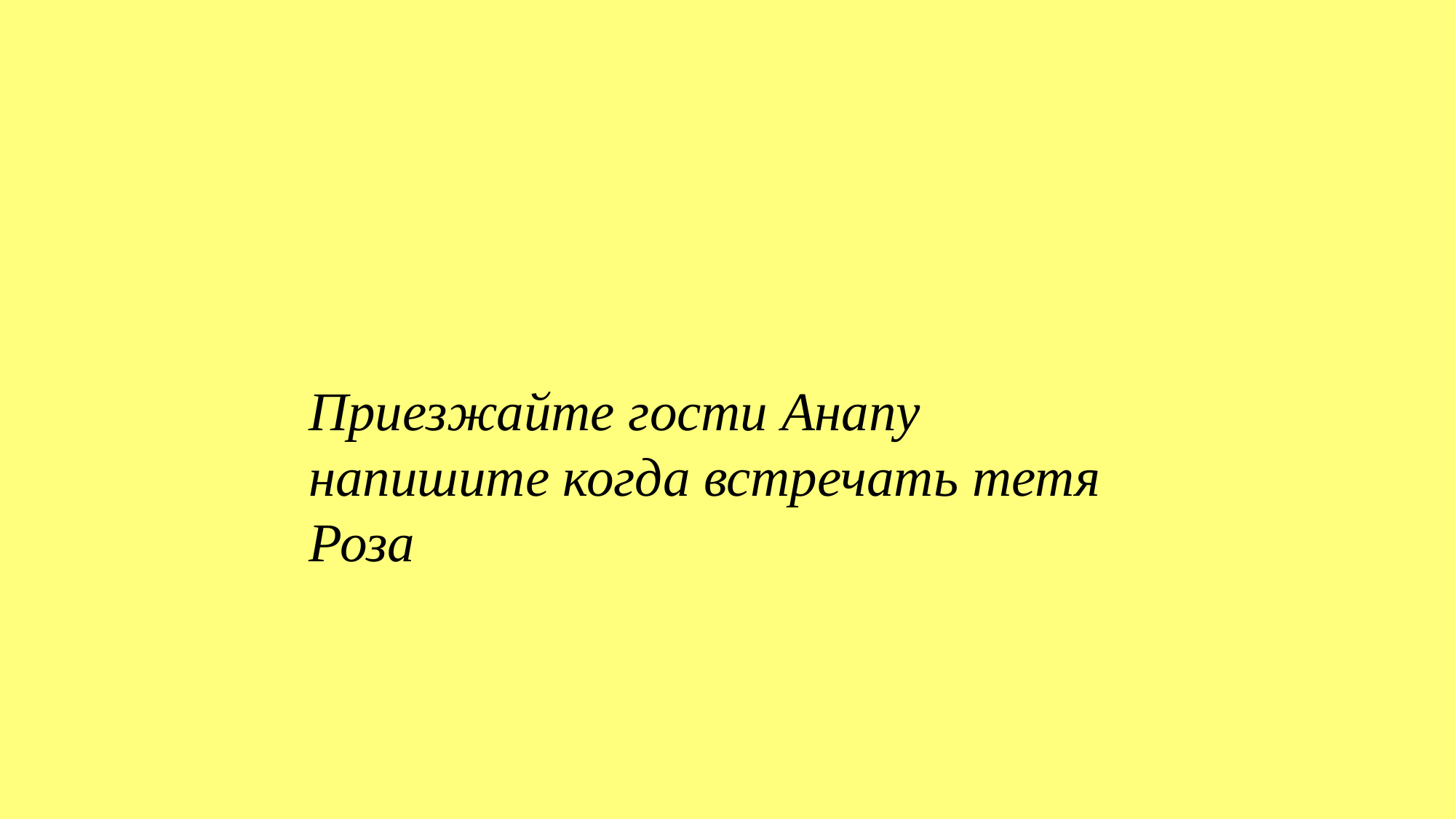

Приезжайте гости Анапу напишите когда встречать тетя Роза